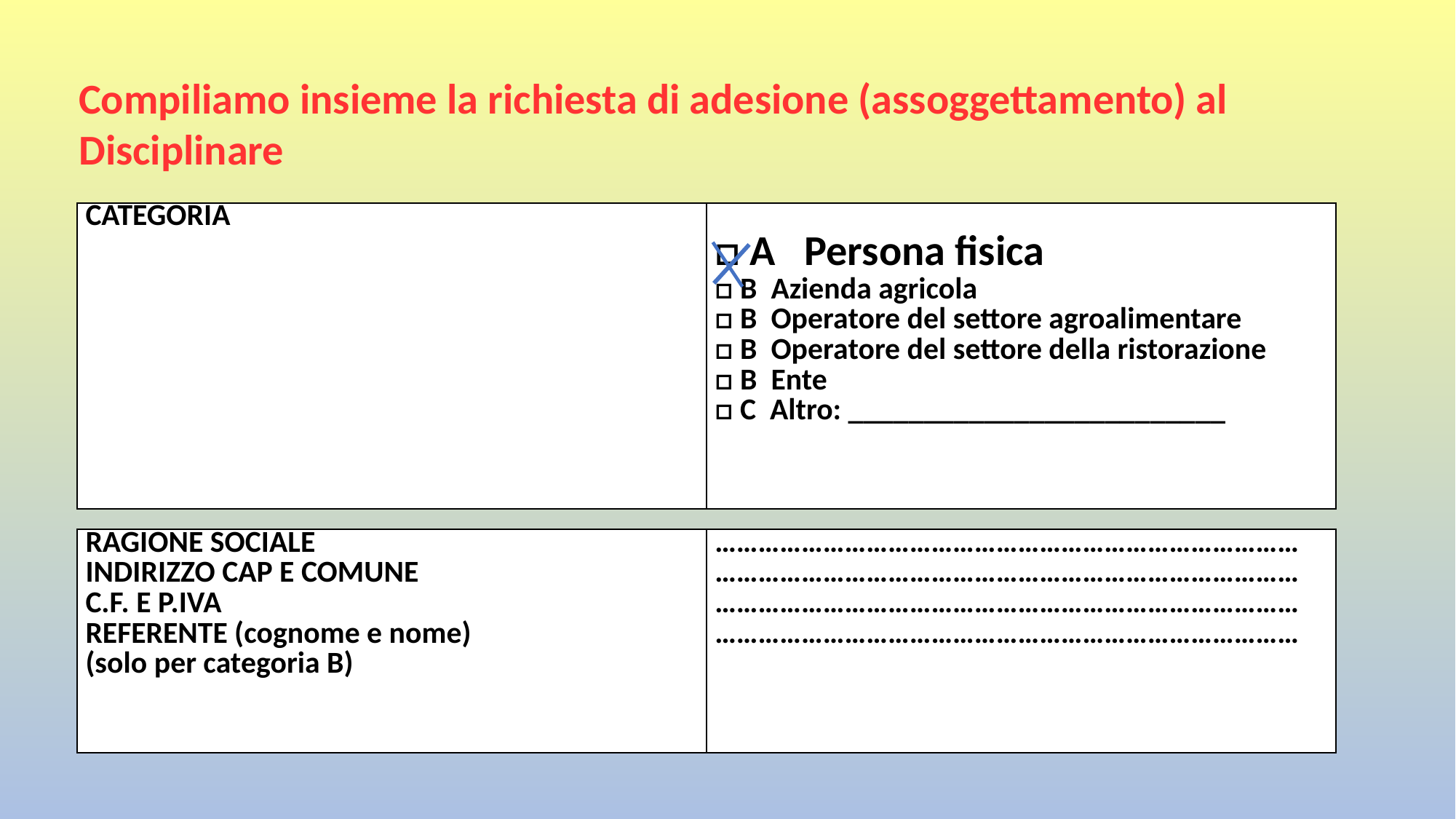

Compiliamo insieme la richiesta di adesione (assoggettamento) al Disciplinare
| CATEGORIA | □ A Persona fisica □ B Azienda agricola □ B Operatore del settore agroalimentare □ B Operatore del settore della ristorazione □ B Ente □ C Altro: \_\_\_\_\_\_\_\_\_\_\_\_\_\_\_\_\_\_\_\_\_\_\_\_\_ |
| --- | --- |
| RAGIONE SOCIALE INDIRIZZO CAP E COMUNE C.F. E P.IVA REFERENTE (cognome e nome) (solo per categoria B) | ……………………………………………………………………… ……………………………………………………………………… ……………………………………………………………………… ……………………………………………………………………… |
| --- | --- |